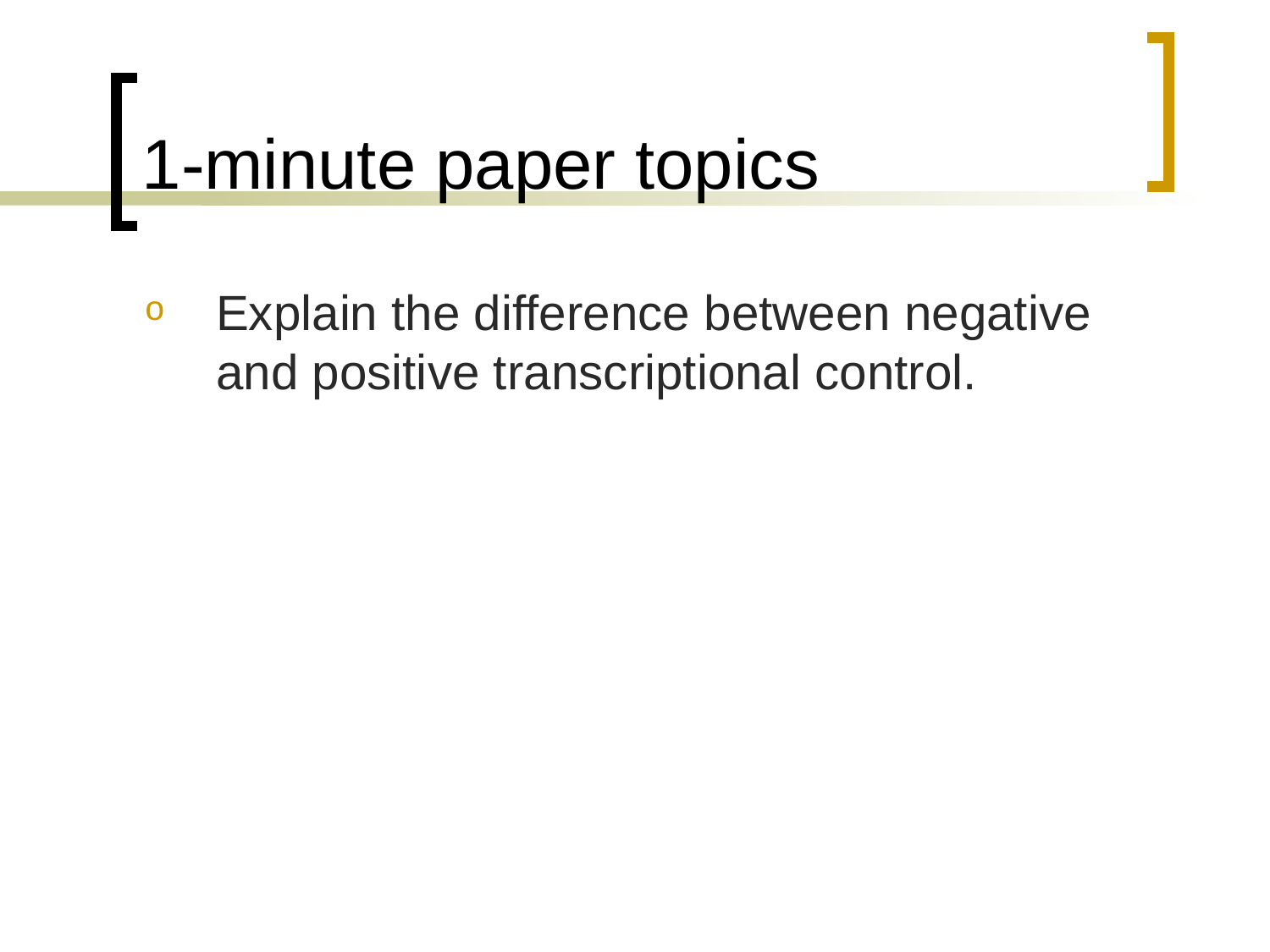

# 1-minute paper topics
Explain the difference between negative and positive transcriptional control.